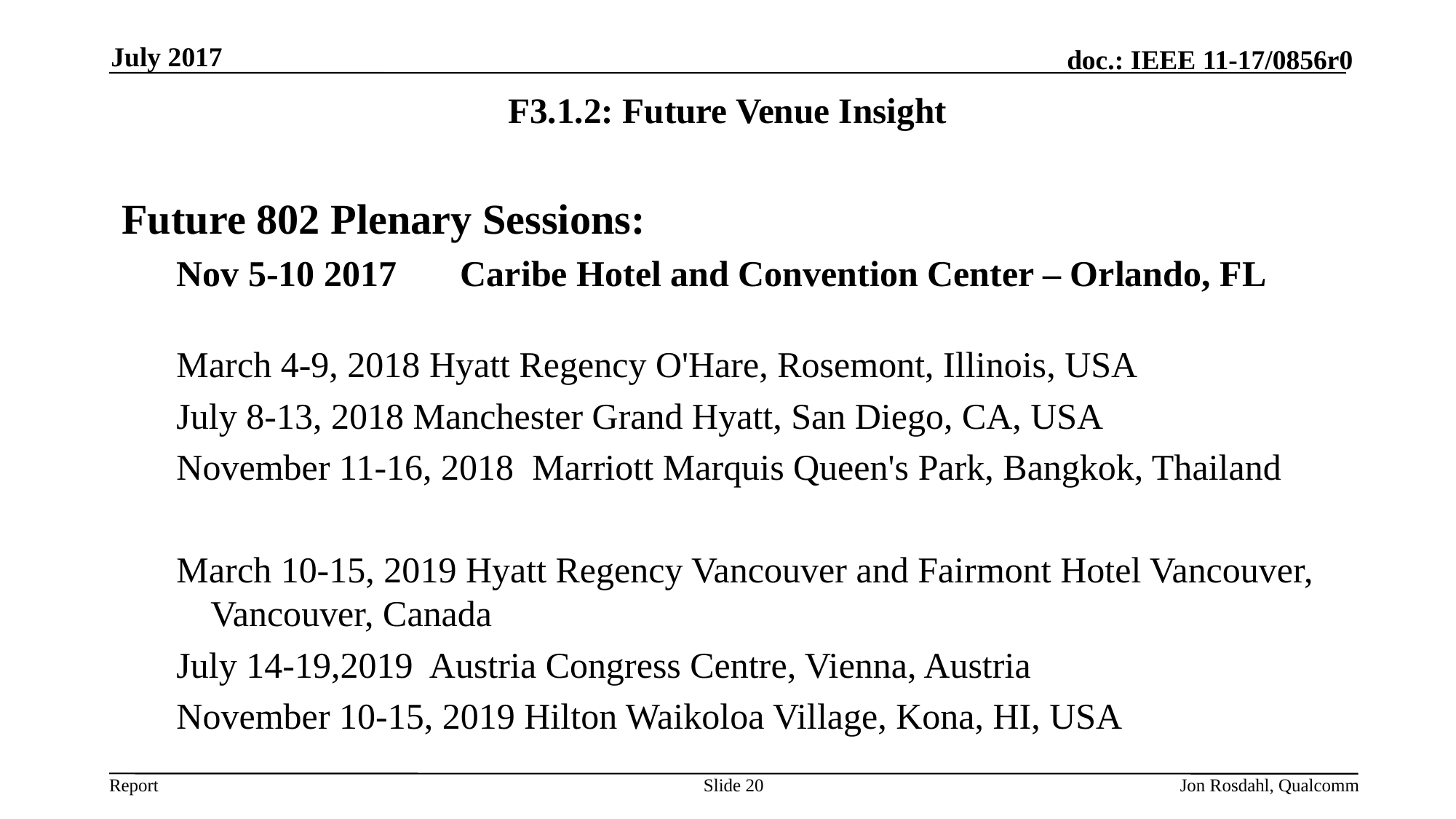

July 2017
# F3.1.2: Future Venue Insight
Future 802 Plenary Sessions:
Nov 5-10 2017       Caribe Hotel and Convention Center – Orlando, FL

March 4-9, 2018 Hyatt Regency O'Hare, Rosemont, Illinois, USA
July 8-13, 2018 Manchester Grand Hyatt, San Diego, CA, USA
November 11-16, 2018  Marriott Marquis Queen's Park, Bangkok, Thailand

March 10-15, 2019 Hyatt Regency Vancouver and Fairmont Hotel Vancouver, Vancouver, Canada
July 14-19,2019  Austria Congress Centre, Vienna, Austria
November 10-15, 2019 Hilton Waikoloa Village, Kona, HI, USA

Slide 20
Jon Rosdahl, Qualcomm